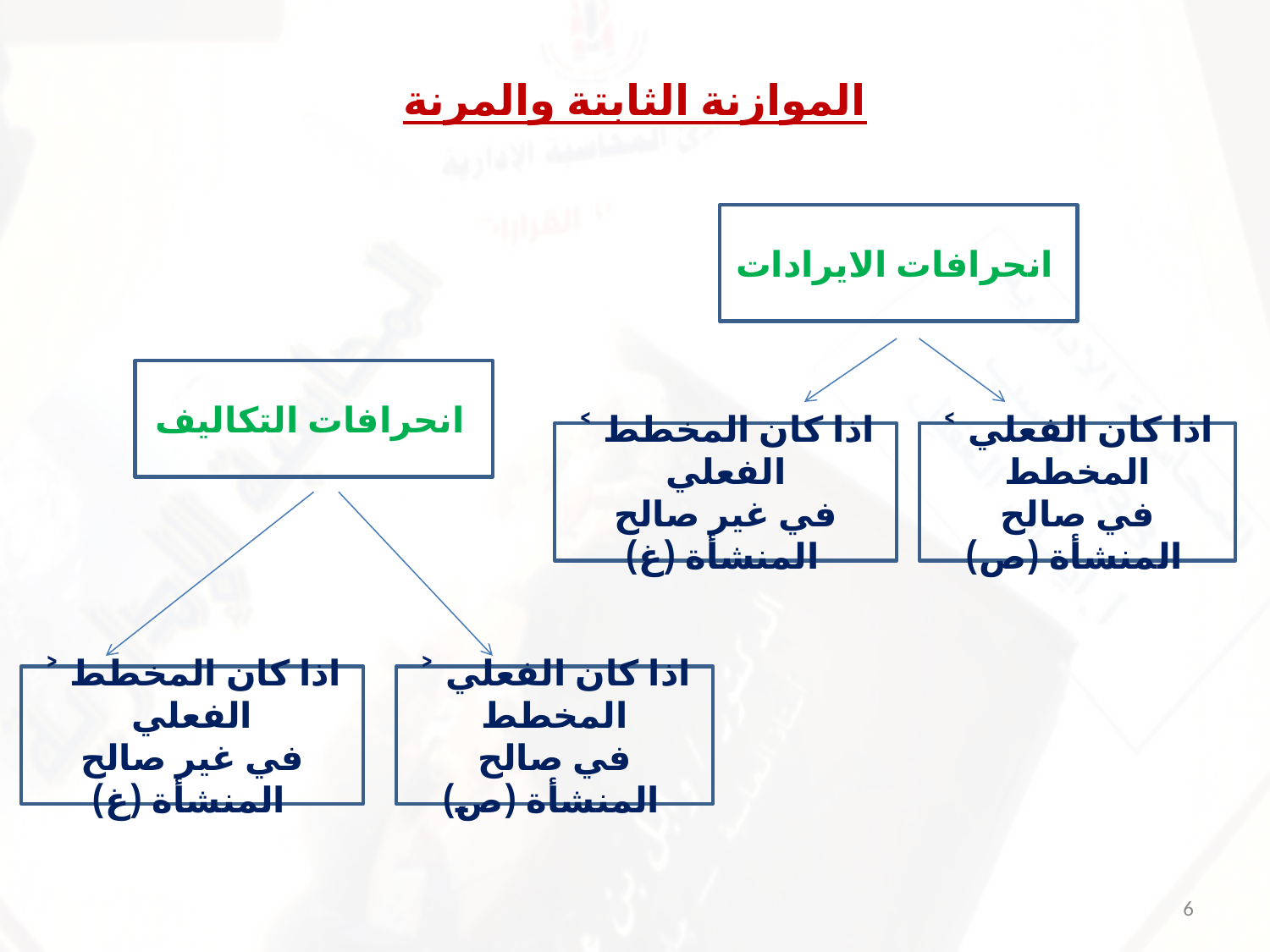

# الموازنة الثابتة والمرنة
انحرافات الايرادات
انحرافات التكاليف
اذا كان المخطط ˂ الفعلي
في غير صالح المنشأة (غ)
اذا كان الفعلي ˂ المخطط
في صالح المنشأة (ص)
اذا كان المخطط ˃ الفعلي
في غير صالح المنشأة (غ)
اذا كان الفعلي ˃ المخطط
في صالح المنشأة (ص)
6